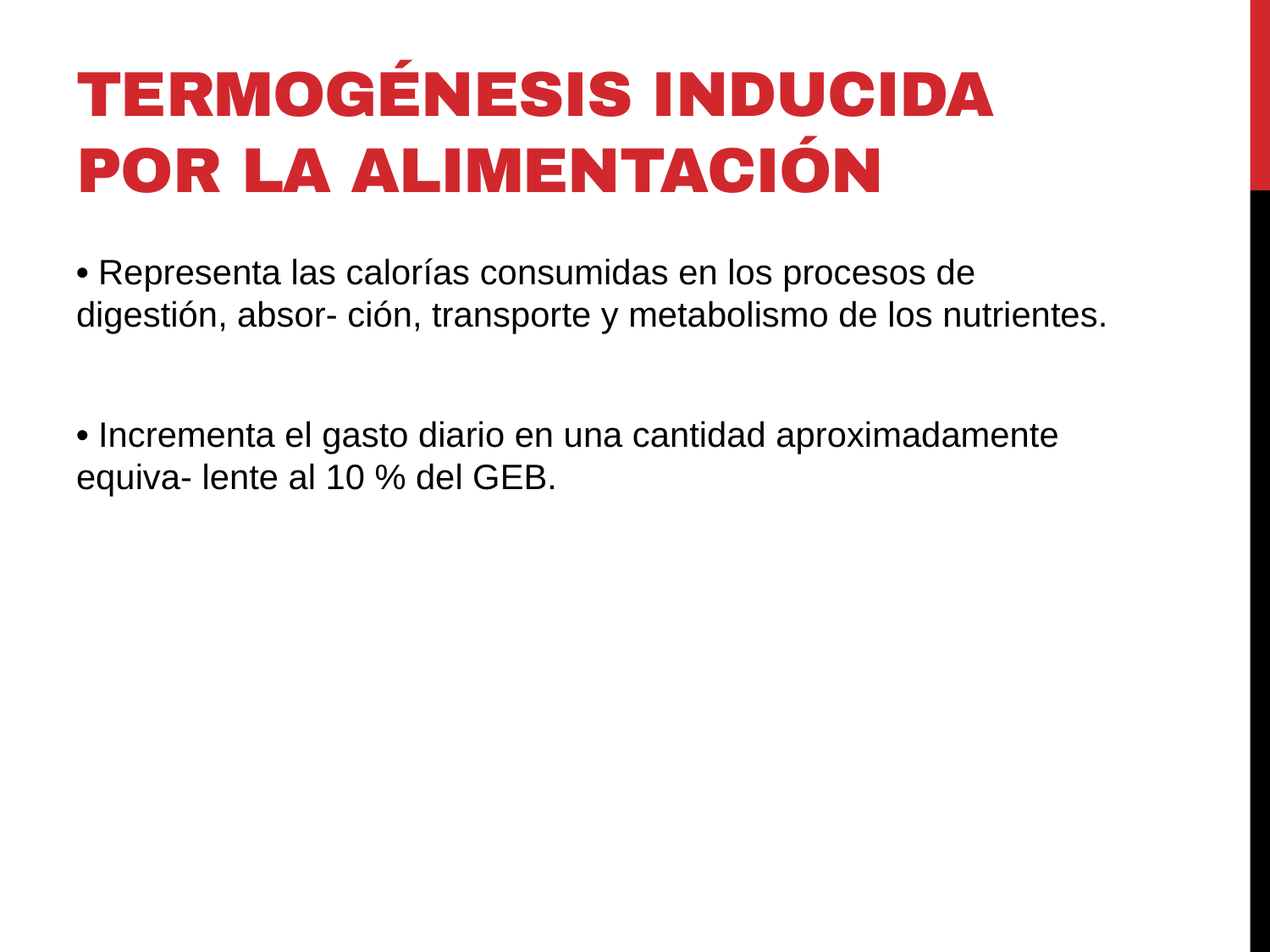

# Termogénesis inducida por la alimentación
• Representa las calorías consumidas en los procesos de digestión, absor- ción, transporte y metabolismo de los nutrientes.

• Incrementa el gasto diario en una cantidad aproximadamente equiva- lente al 10 % del GEB.